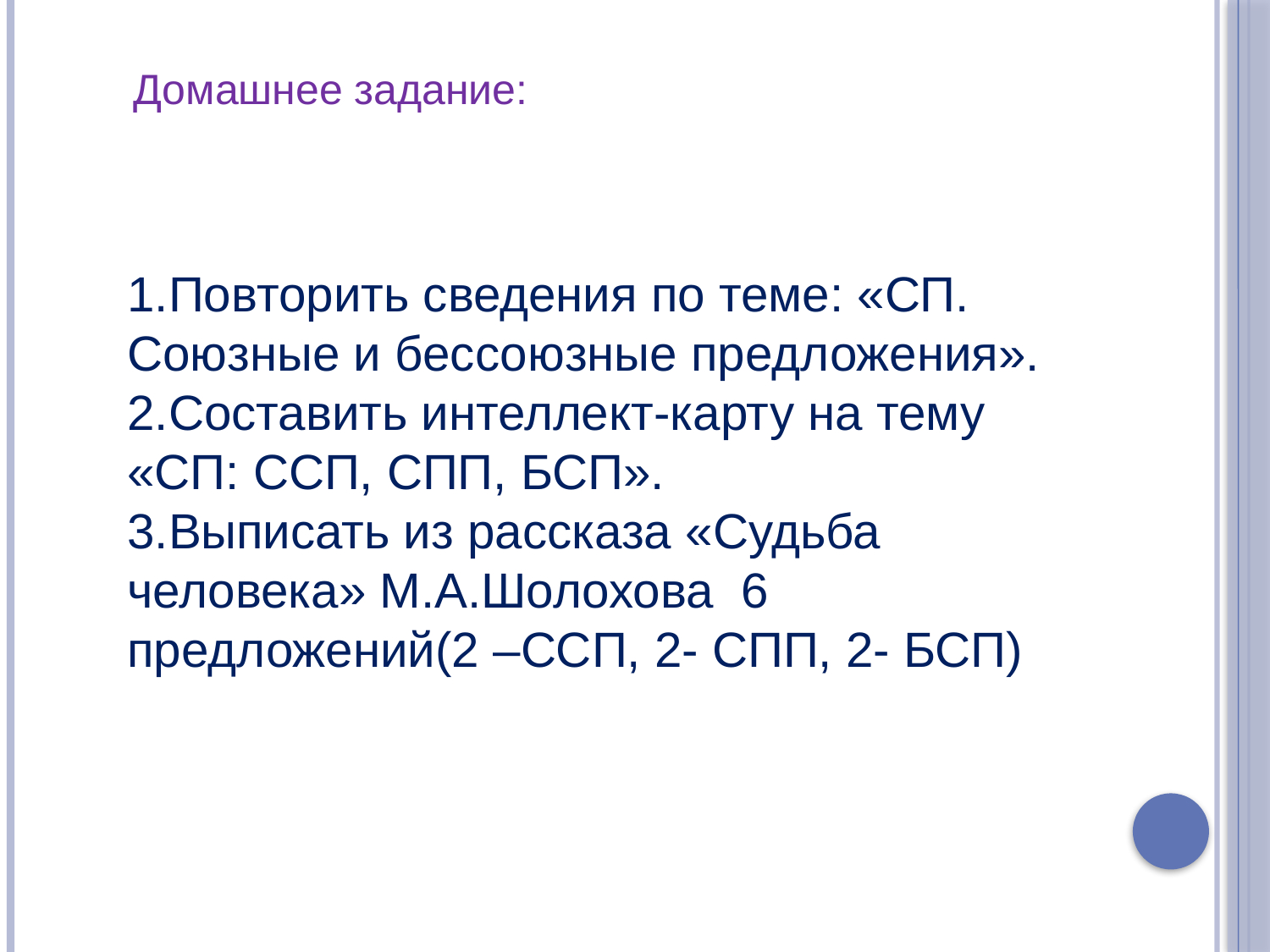

Домашнее задание:
1.Повторить сведения по теме: «СП. Союзные и бессоюзные предложения».
2.Составить интеллект-карту на тему «СП: ССП, СПП, БСП».
3.Выписать из рассказа «Судьба человека» М.А.Шолохова  6 предложений(2 –ССП, 2- СПП, 2- БСП)